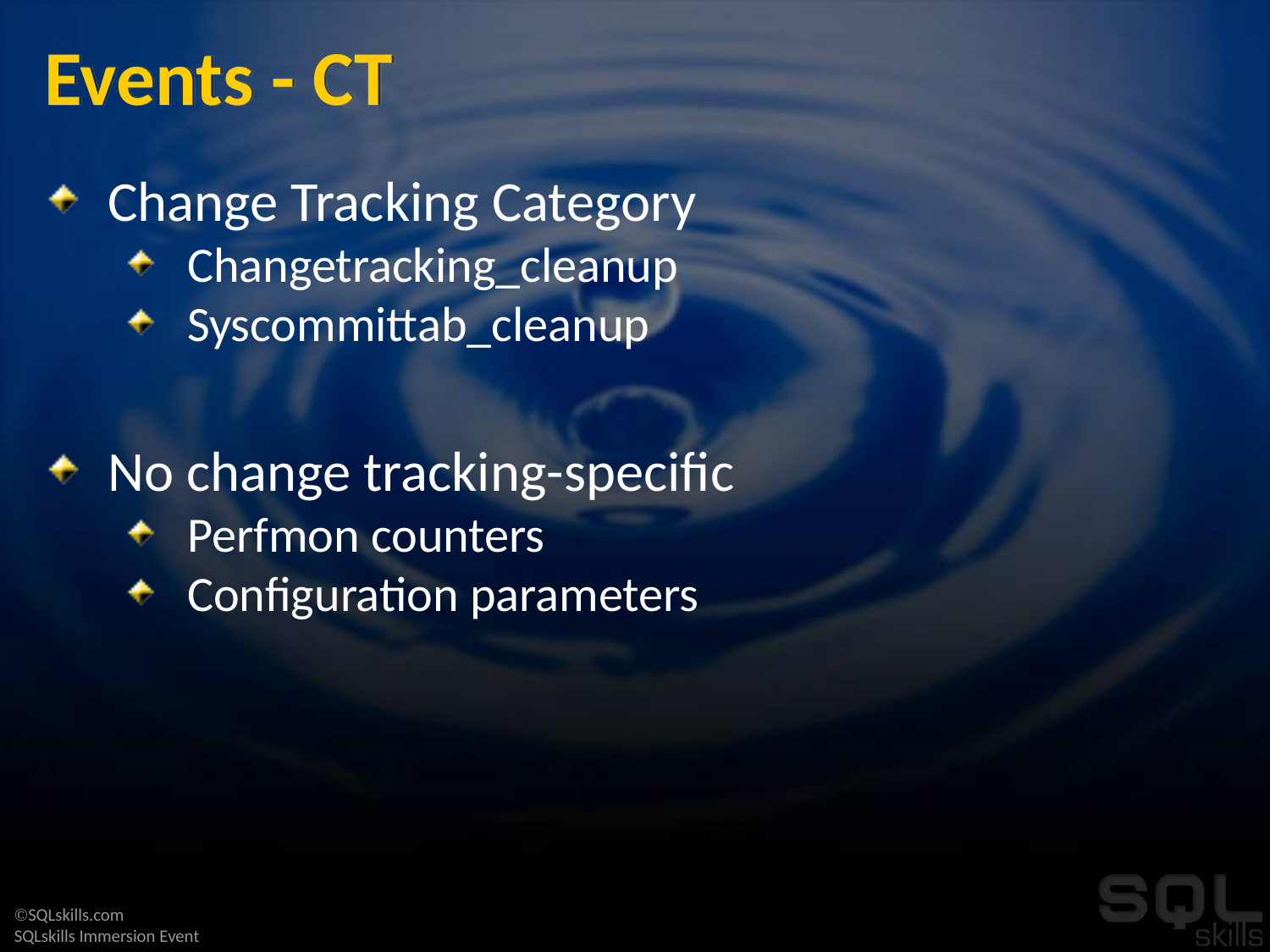

# Events - CT
Change Tracking Category
Changetracking_cleanup
Syscommittab_cleanup

No change tracking-specific
Perfmon counters
Configuration parameters